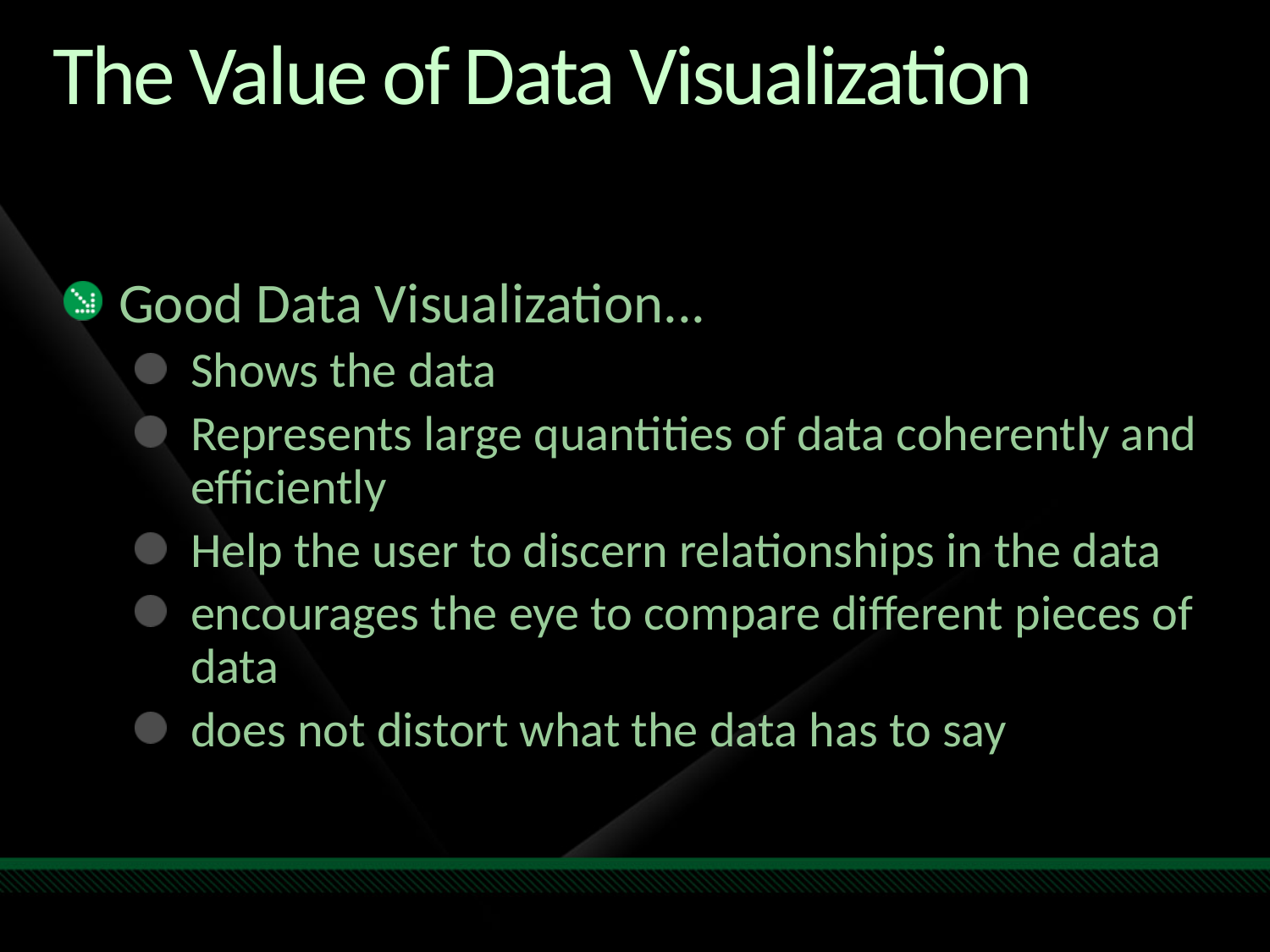

# The Value of Data Visualization
Good Data Visualization...
Shows the data
Represents large quantities of data coherently and efficiently
Help the user to discern relationships in the data
encourages the eye to compare different pieces of data
does not distort what the data has to say